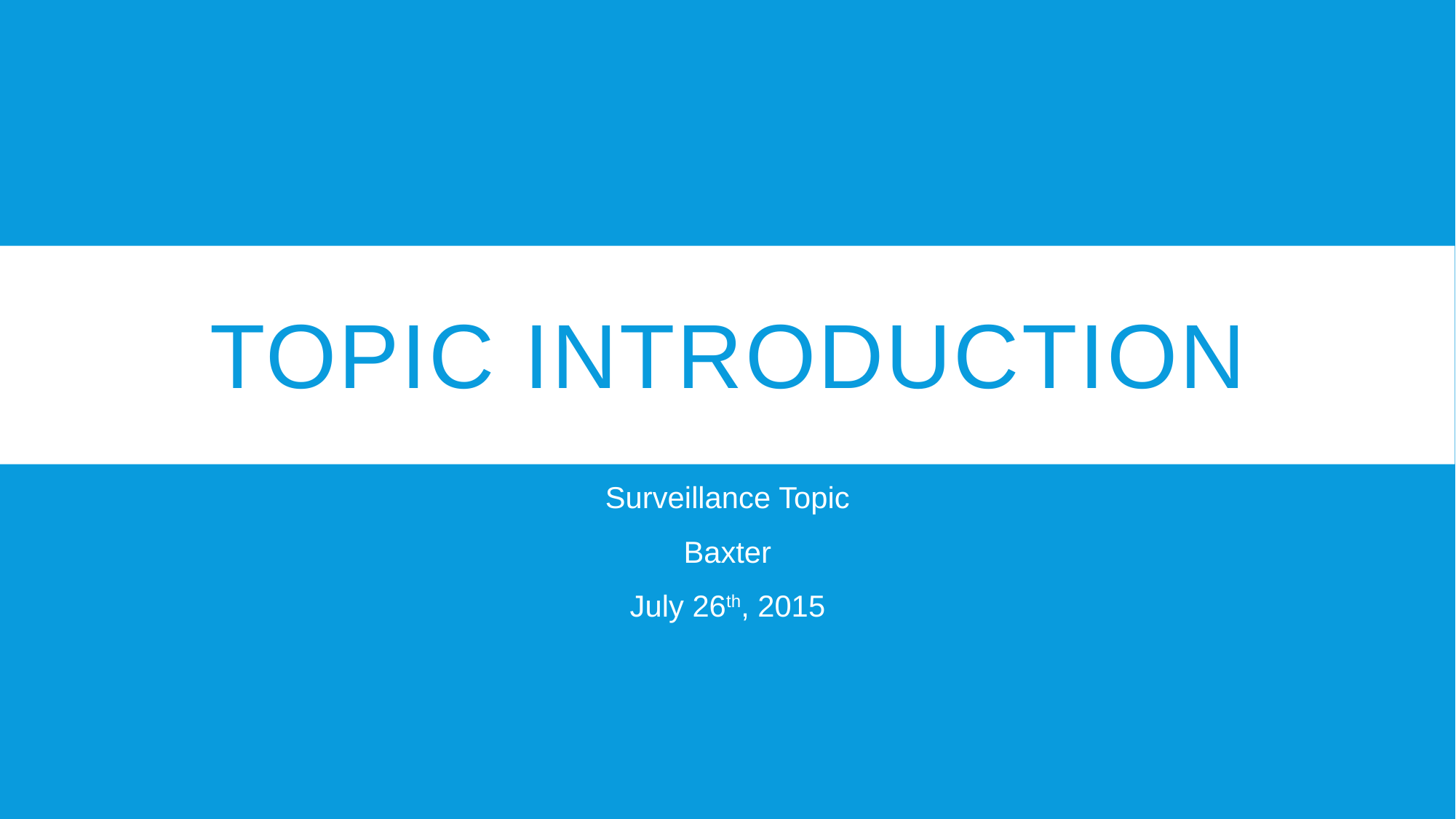

# Topic Introduction
Surveillance Topic
Baxter
July 26th, 2015